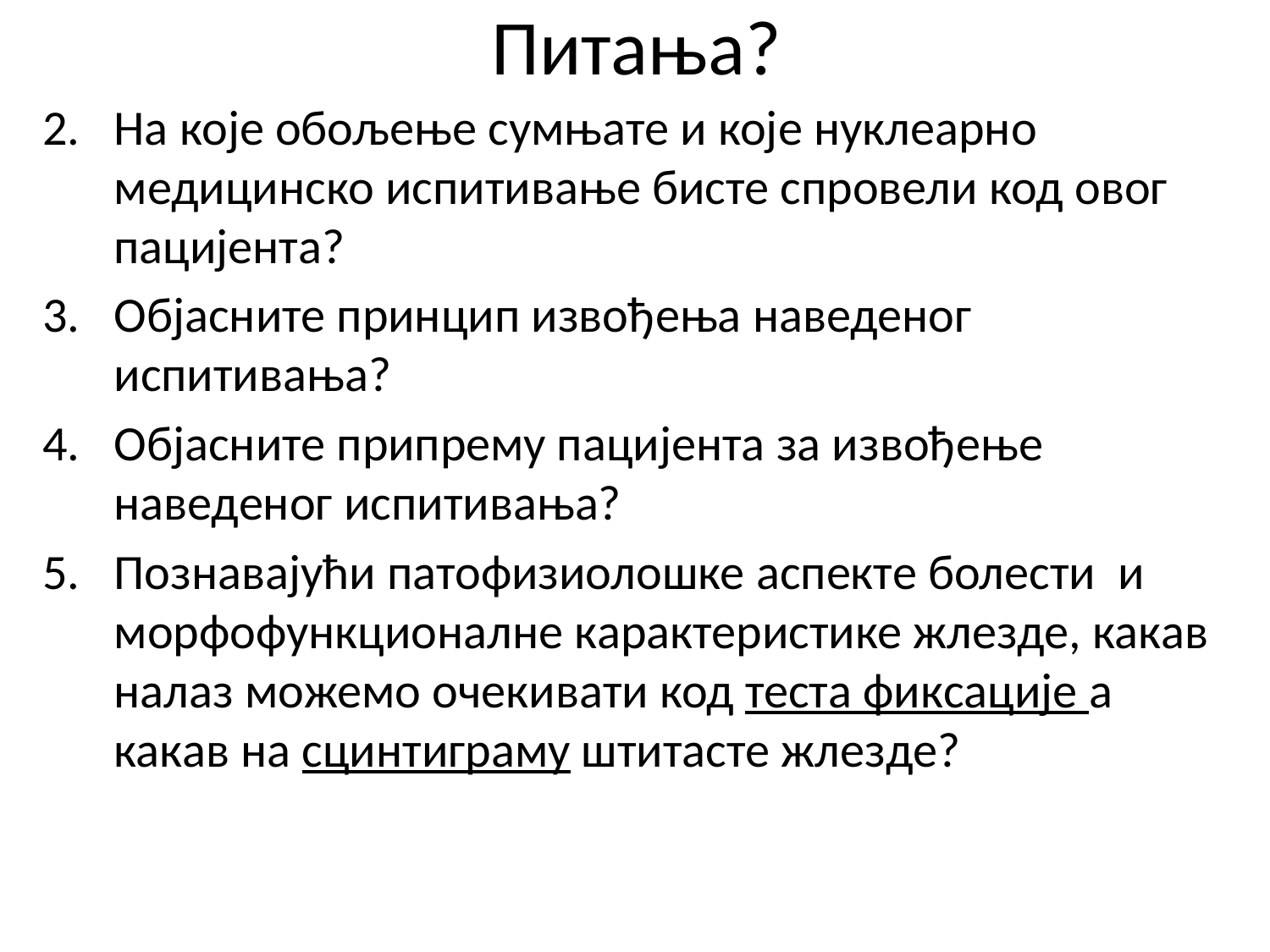

Питања?
На које обољење сумњате и које нуклеарно медицинско испитивање бисте спровели код овог пацијента?
Објасните принцип извођења наведеног испитивања?
Објасните припрему пацијента за извођење наведеног испитивања?
Познавајући патофизиолошке аспекте болести  и морфофункционалне карактеристике жлезде, какав налаз можемо очекивати код теста фиксације а какав на сцинтиграму штитасте жлезде?